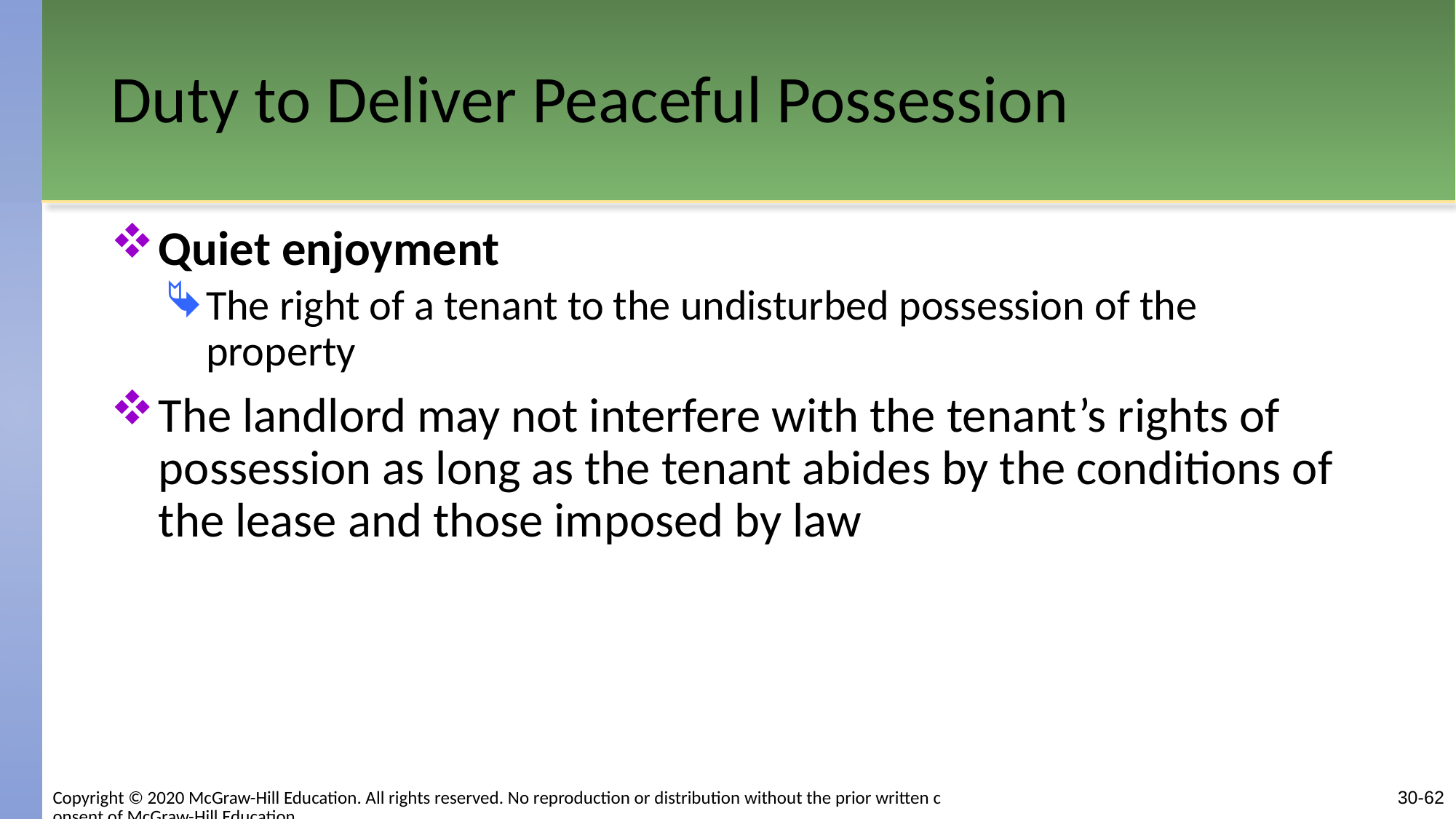

# Duty to Deliver Peaceful Possession
Quiet enjoyment
The right of a tenant to the undisturbed possession of the property
The landlord may not interfere with the tenant’s rights of possession as long as the tenant abides by the conditions of the lease and those imposed by law

Copyright © 2020 McGraw-Hill Education. All rights reserved. No reproduction or distribution without the prior written consent of McGraw-Hill Education.
30-62